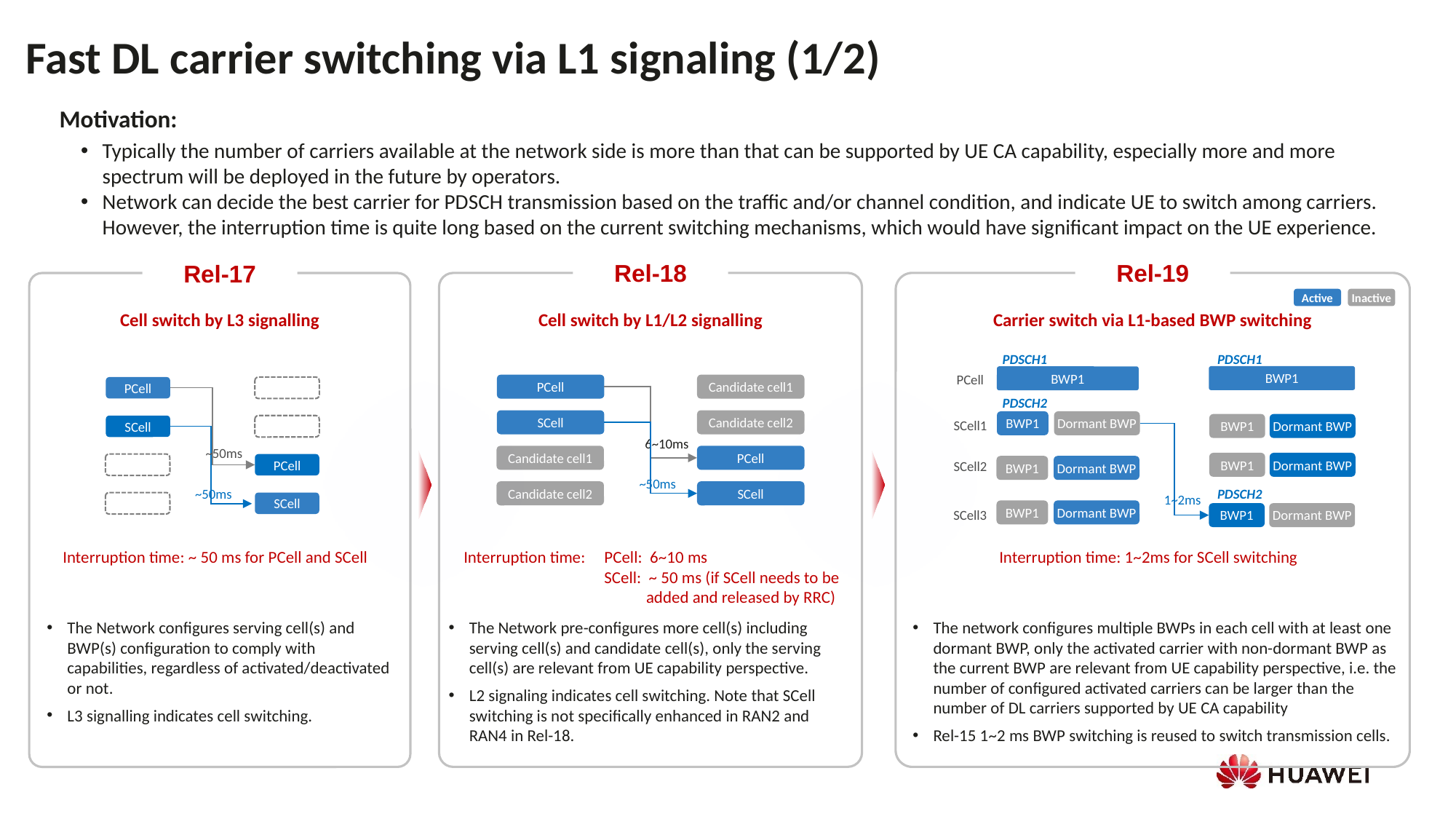

Fast DL carrier switching via L1 signaling (1/2)
Motivation:
Typically the number of carriers available at the network side is more than that can be supported by UE CA capability, especially more and more spectrum will be deployed in the future by operators.
Network can decide the best carrier for PDSCH transmission based on the traffic and/or channel condition, and indicate UE to switch among carriers. However, the interruption time is quite long based on the current switching mechanisms, which would have significant impact on the UE experience.
Rel-18
Rel-19
Rel-17

Active
Inactive
Cell switch by L3 signalling
Cell switch by L1/L2 signalling
Carrier switch via L1-based BWP switching
PDSCH1
PDSCH1
PCell
BWP1
BWP1
PCell
Candidate cell1
SCell
Candidate cell2
6~10ms
Candidate cell1
PCell
~50ms
Candidate cell2
SCell
PCell

PDSCH2
SCell1
BWP1
Dormant BWP
BWP1
Dormant BWP
SCell

~50ms
SCell2
BWP1
Dormant BWP

PCell
BWP1
Dormant BWP

~50ms
PDSCH2
1~2ms

SCell
BWP1
Dormant BWP
SCell3
BWP1
Dormant BWP
Interruption time: ~ 50 ms for PCell and SCell
Interruption time:
PCell:  6~10 ms
SCell:  ~ 50 ms (if SCell needs to be
           added and released by RRC)
Interruption time: 1~2ms for SCell switching
The Network configures serving cell(s) and BWP(s) configuration to comply with capabilities, regardless of activated/deactivated or not.
L3 signalling indicates cell switching.
The Network pre-configures more cell(s) including serving cell(s) and candidate cell(s), only the serving cell(s) are relevant from UE capability perspective.
L2 signaling indicates cell switching. Note that SCell switching is not specifically enhanced in RAN2 and RAN4 in Rel-18.
The network configures multiple BWPs in each cell with at least one dormant BWP, only the activated carrier with non-dormant BWP as the current BWP are relevant from UE capability perspective, i.e. the number of configured activated carriers can be larger than the number of DL carriers supported by UE CA capability
Rel-15 1~2 ms BWP switching is reused to switch transmission cells.